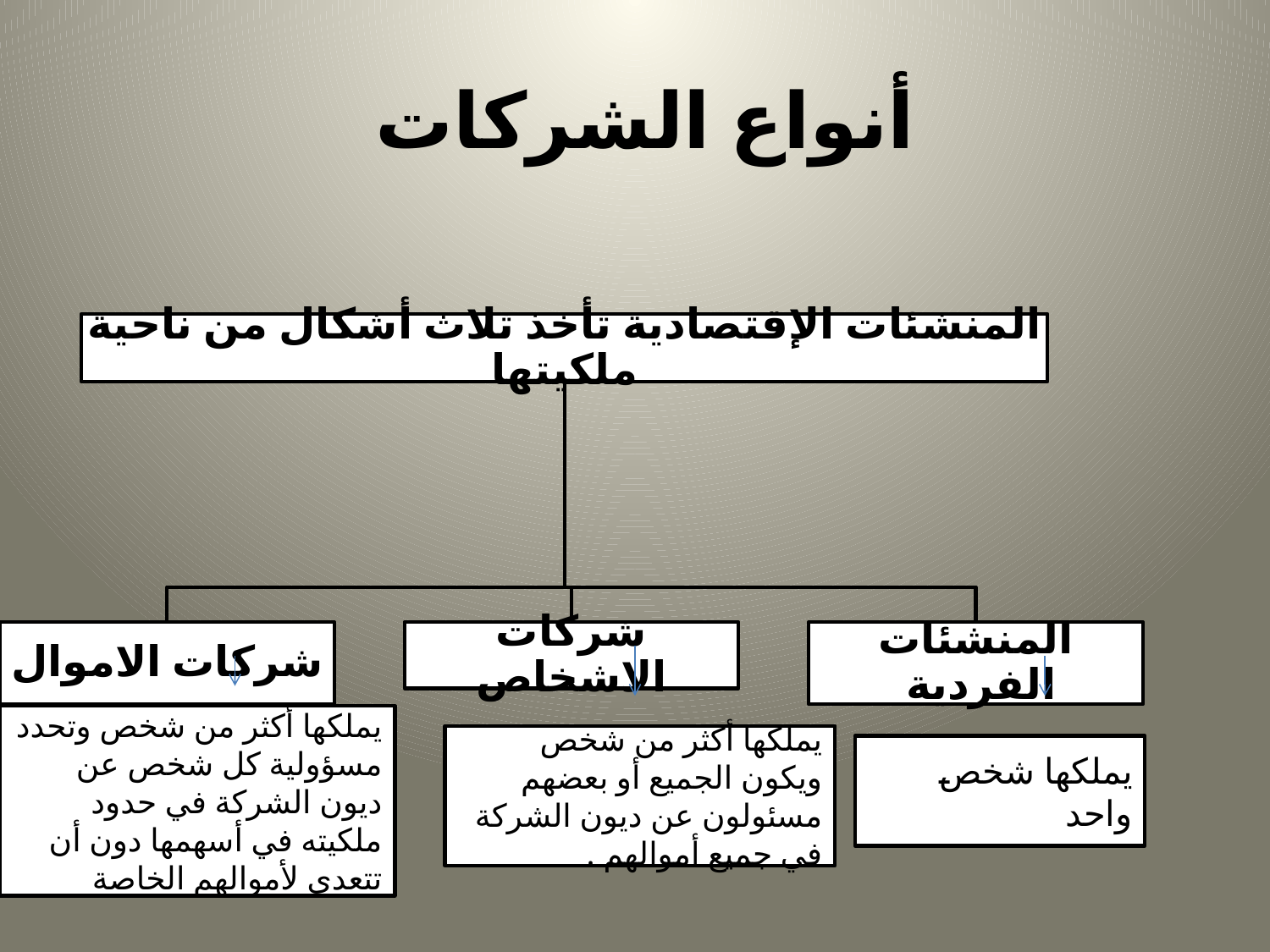

# أنواع الشركات
المنشئات الإقتصادية تأخذ ثلاث أشكال من ناحية ملكيتها
شركات الاموال
شركات الاشخاص
المنشئات الفردية
يملكها أكثر من شخص وتحدد مسؤولية كل شخص عن ديون الشركة في حدود ملكيته في أسهمها دون أن تتعدى لأموالهم الخاصة
يملكها أكثر من شخص ويكون الجميع أو بعضهم مسئولون عن ديون الشركة في جميع أموالهم .
يملكها شخص واحد